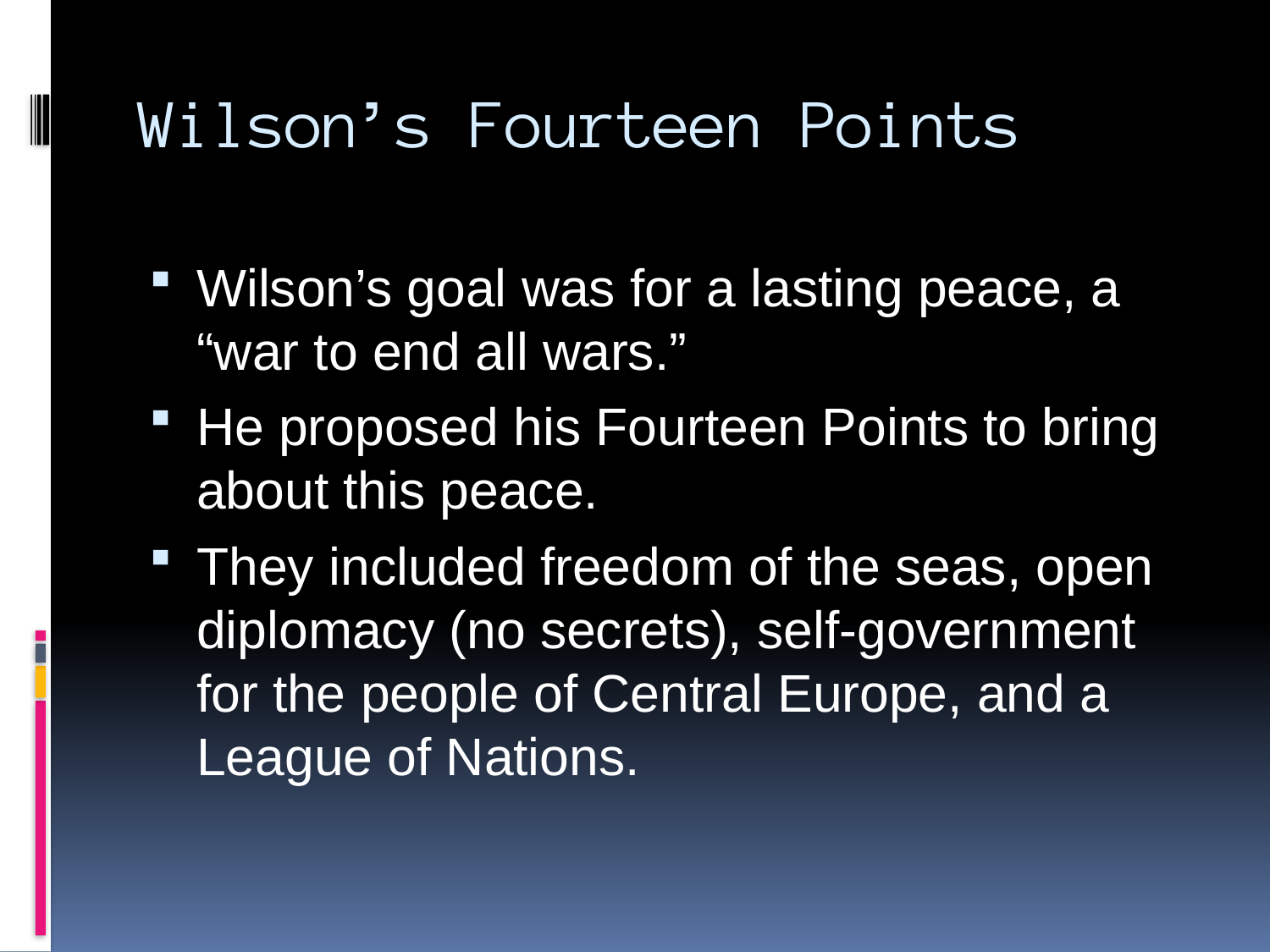

# Wilson’s Fourteen Points
Wilson’s goal was for a lasting peace, a “war to end all wars.”
He proposed his Fourteen Points to bring about this peace.
They included freedom of the seas, open diplomacy (no secrets), self-government for the people of Central Europe, and a League of Nations.